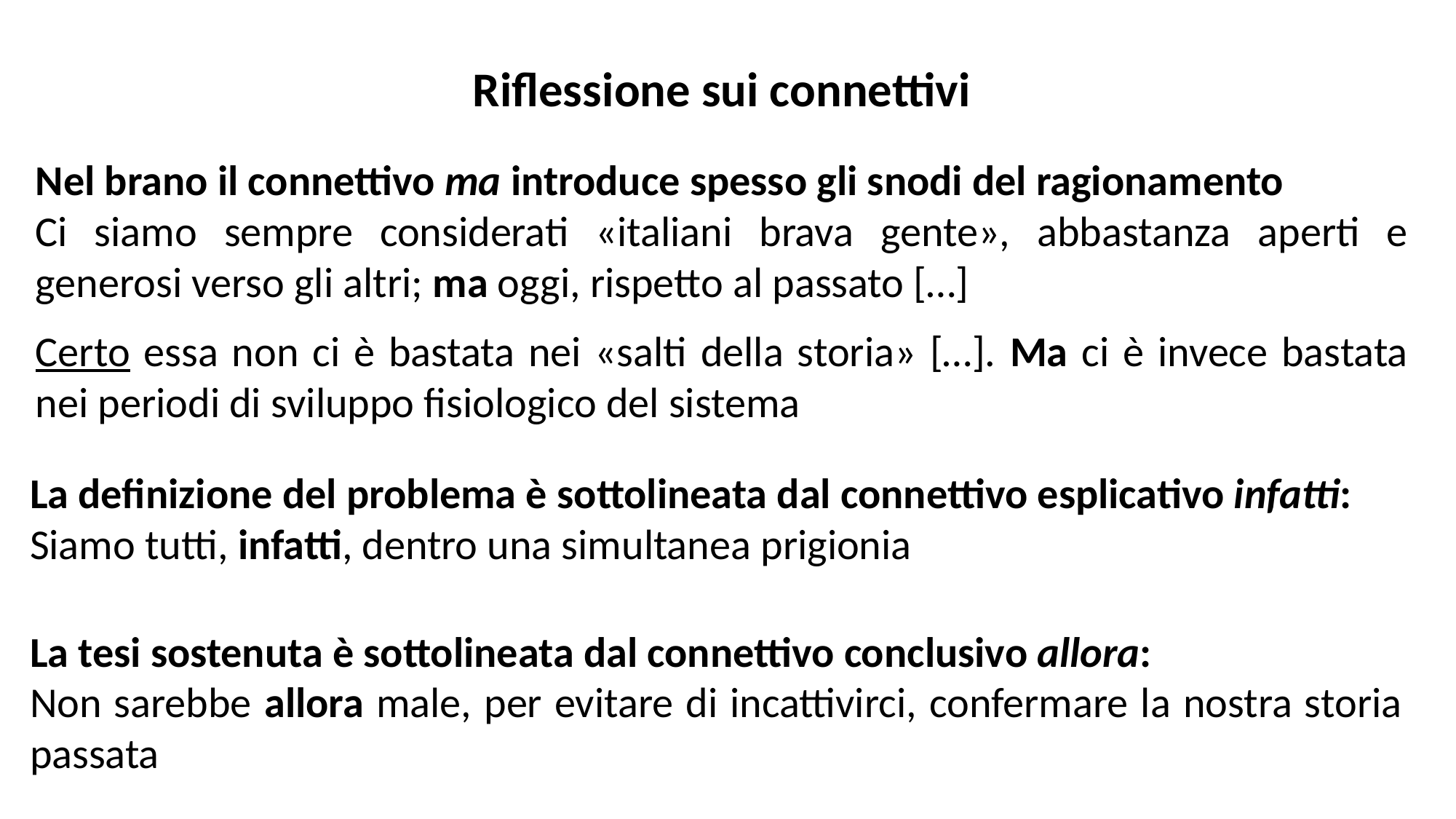

Riflessione sui connettivi

Nel brano il connettivo ma introduce spesso gli snodi del ragionamento
Ci siamo sempre considerati «italiani brava gente», abbastanza aperti e generosi verso gli altri; ma oggi, rispetto al passato […]

Certo essa non ci è bastata nei «salti della storia» […]. Ma ci è invece bastata nei periodi di sviluppo fisiologico del sistema
La definizione del problema è sottolineata dal connettivo esplicativo infatti:
Siamo tutti, infatti, dentro una simultanea prigionia
La tesi sostenuta è sottolineata dal connettivo conclusivo allora:
Non sarebbe allora male, per evitare di incattivirci, confermare la nostra storia passata